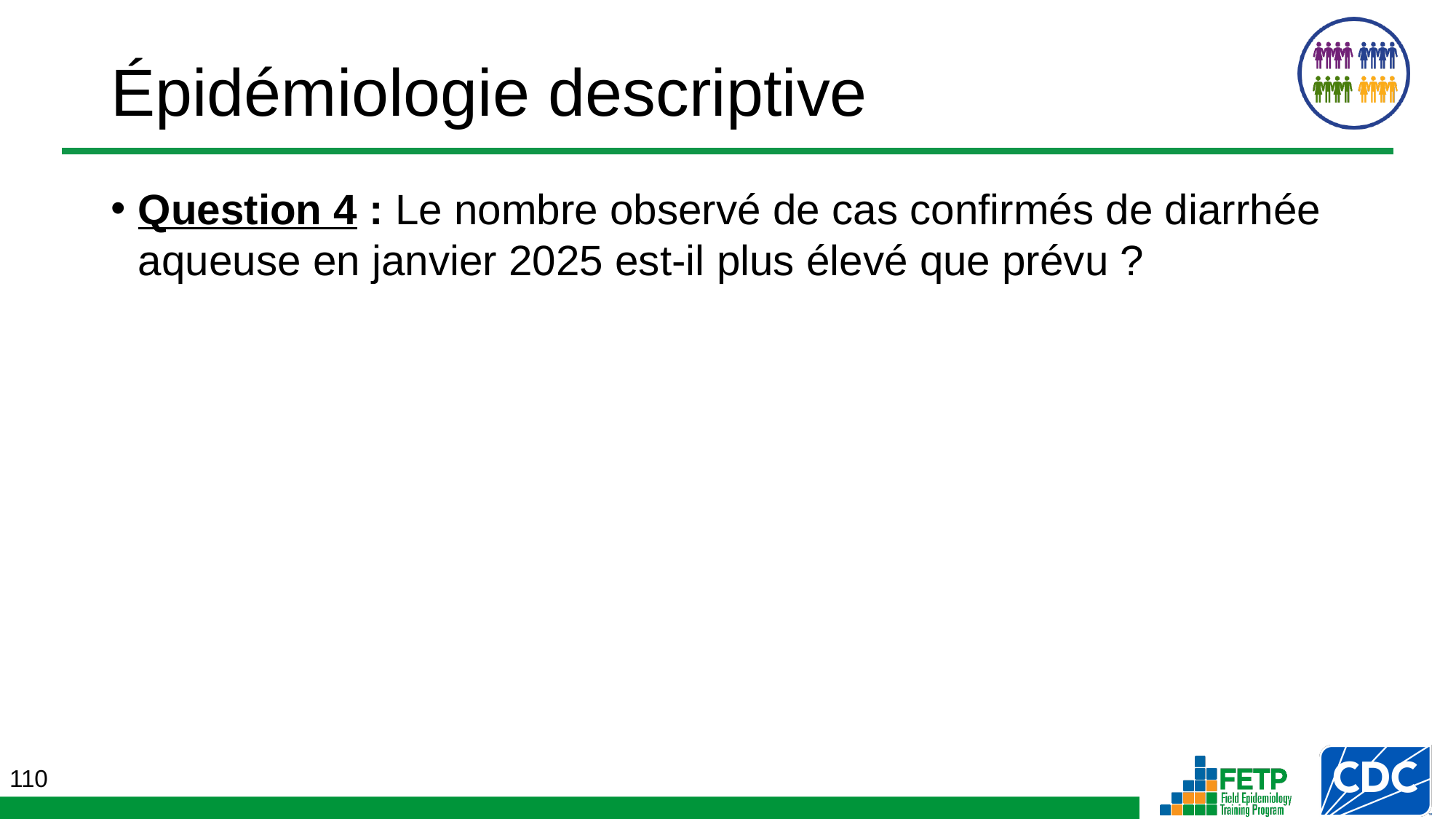

Épidémiologie descriptive

Question 4 : Le nombre observé de cas confirmés de diarrhée aqueuse en janvier 2025 est-il plus élevé que prévu ?